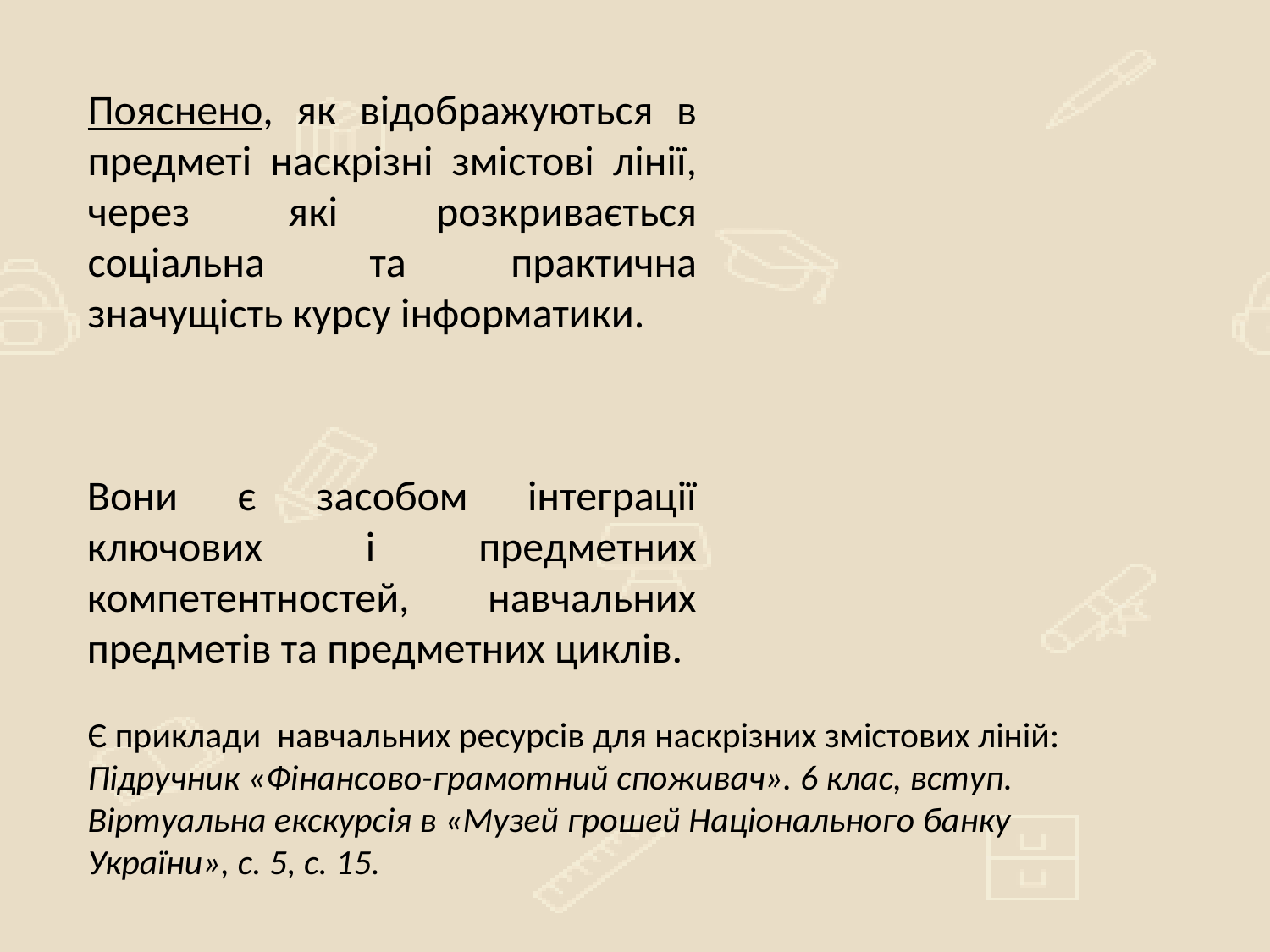

Пояснено, як відображуються в предметі наскрізні змістові лінії, через які розкривається соціальна та практична значущість курсу інформатики.
Вони є засобом інтеграції ключових і предметних компетентностей, навчальних предметів та предметних циклів.
Є приклади  навчальних ресурсів для наскрізних змістових ліній:
Підручник «Фінансово-грамотний споживач». 6 клас, вступ. Віртуальна екскурсія в «Музей грошей Національного банку України», с. 5, с. 15.